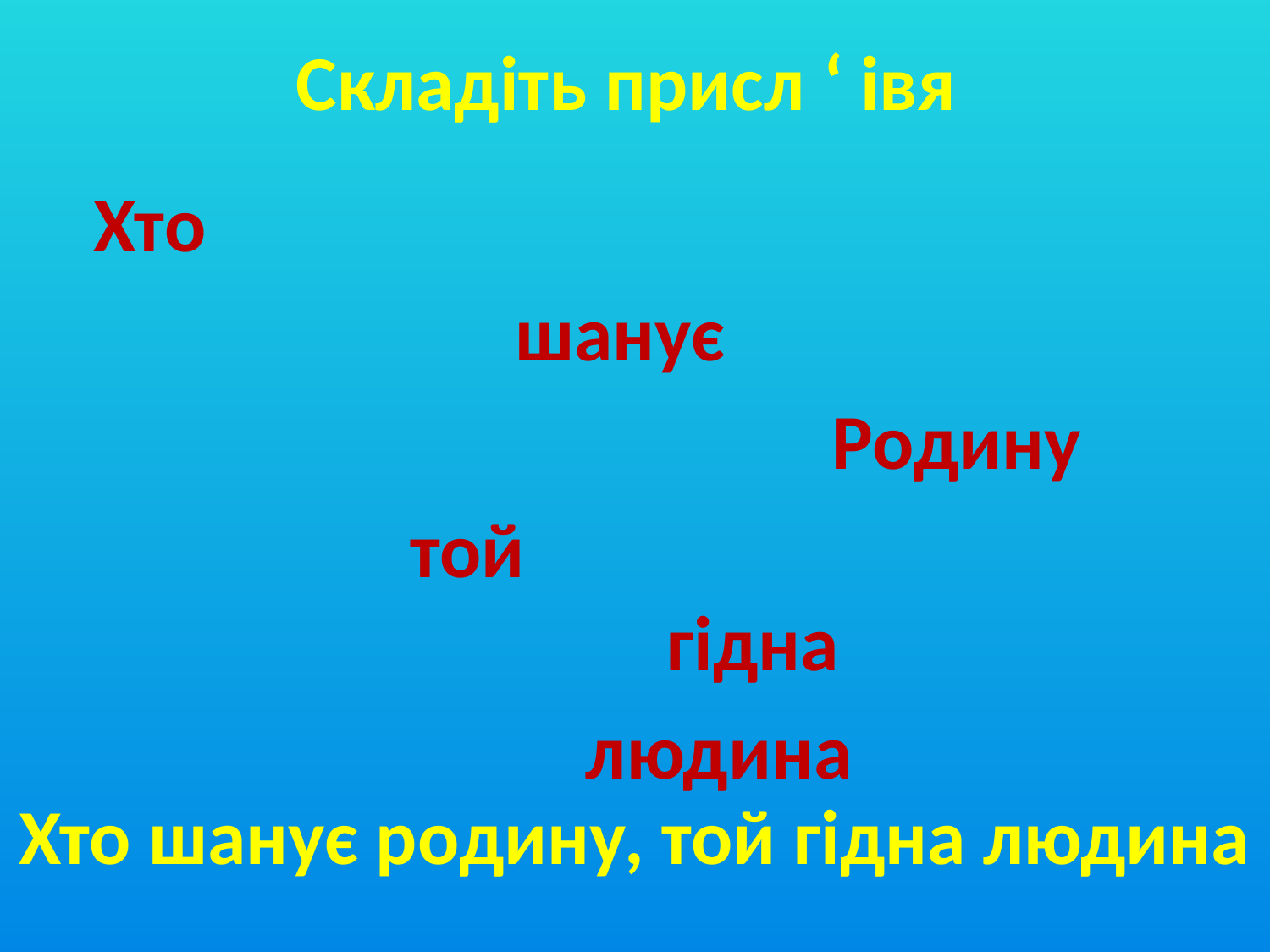

Складіть присл ‘ івя

 Хто
                         шанує
                                           Родину
                   той                                                                      гідна
                             людина
# Хто шанує родину, той гідна людина